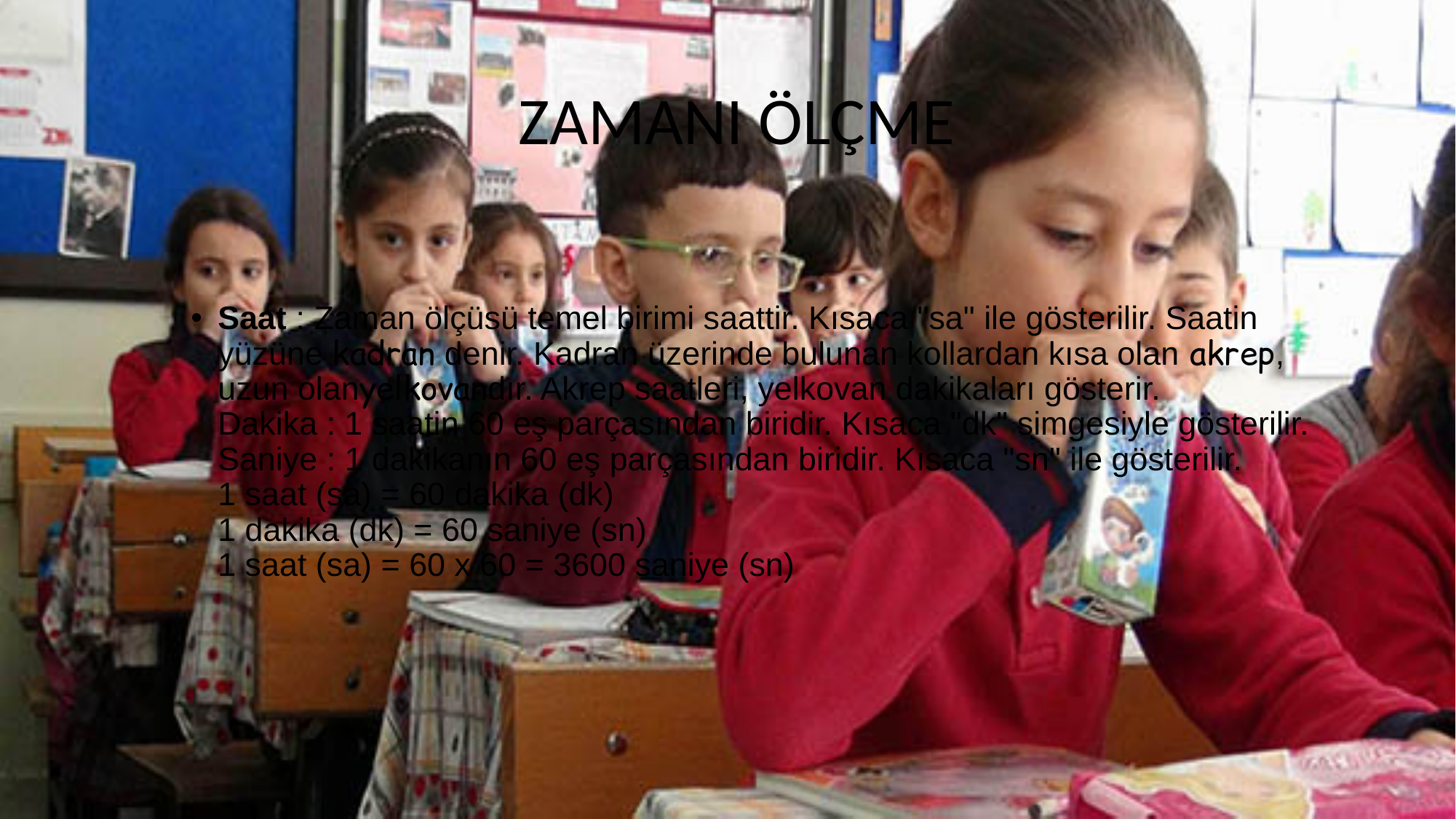

# ZAMANI ÖLÇME
Saat : Zaman ölçüsü temel birimi saattir. Kısaca "sa" ile gösterilir. Saatin yüzüne kadran denir. Kadran üzerinde bulunan kollardan kısa olan akrep, uzun olanyelkovandır. Akrep saatleri, yelkovan dakikaları gösterir.
Dakika : 1 saatin 60 eş parçasından biridir. Kısaca "dk" simgesiyle gösterilir.
Saniye : 1 dakikanın 60 eş parçasından biridir. Kısaca "sn" ile gösterilir.
1 saat (sa) = 60 dakika (dk)
1 dakika (dk) = 60 saniye (sn)
1 saat (sa) = 60 x 60 = 3600 saniye (sn)